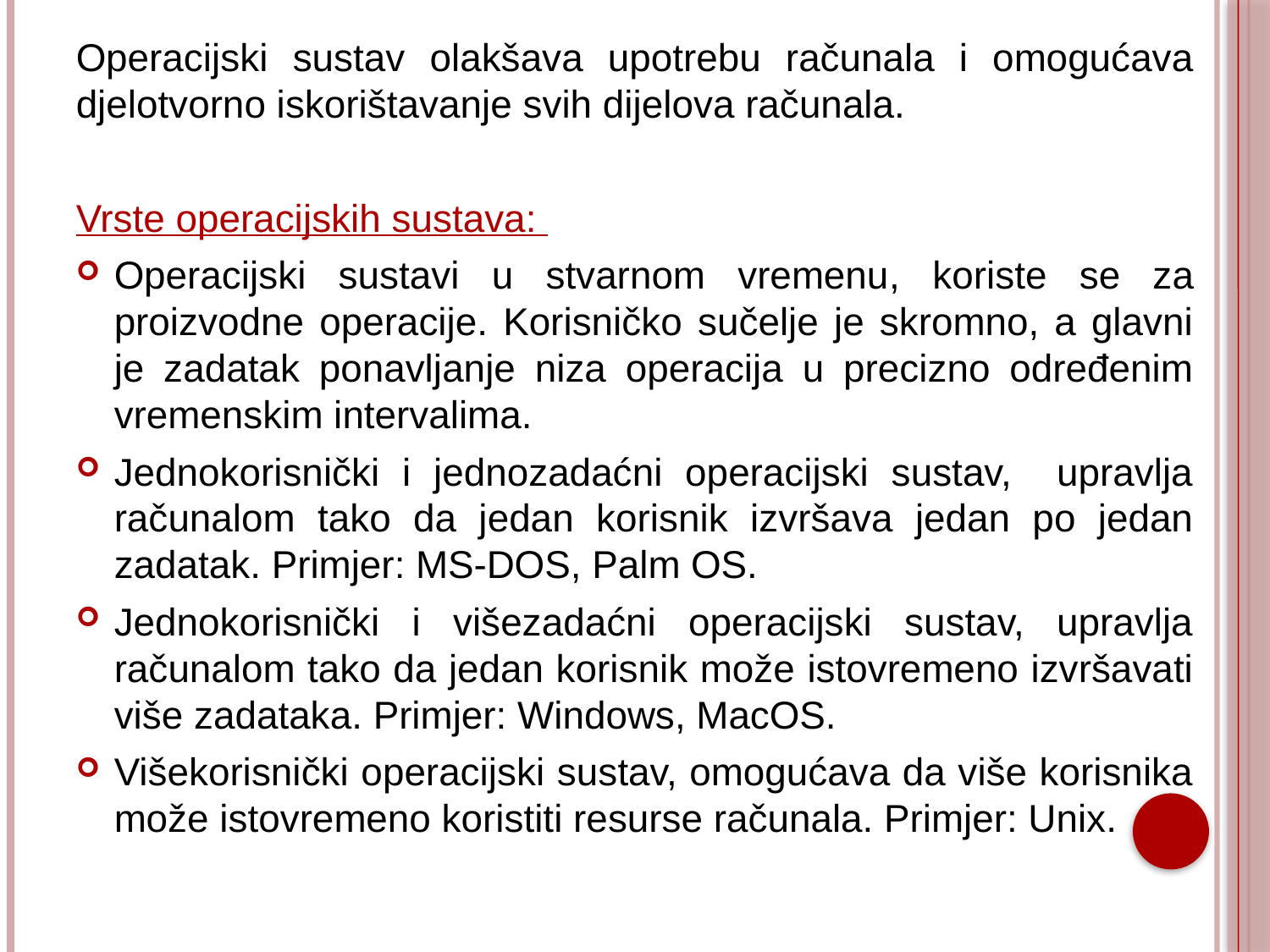

Operacijski sustav olakšava upotrebu računala i omogućava djelotvorno iskorištavanje svih dijelova računala.

Vrste operacijskih sustava:
Operacijski sustavi u stvarnom vremenu, koriste se za proizvodne operacije. Korisničko sučelje je skromno, a glavni je zadatak ponavljanje niza operacija u precizno određenim vremenskim intervalima.
Jednokorisnički i jednozadaćni operacijski sustav,  upravlja računalom tako da jedan korisnik izvršava jedan po jedan zadatak. Primjer: MS-DOS, Palm OS.
Jednokorisnički i višezadaćni operacijski sustav, upravlja računalom tako da jedan korisnik može istovremeno izvršavati više zadataka. Primjer: Windows, MacOS.
Višekorisnički operacijski sustav, omogućava da više korisnika može istovremeno koristiti resurse računala. Primjer: Unix.